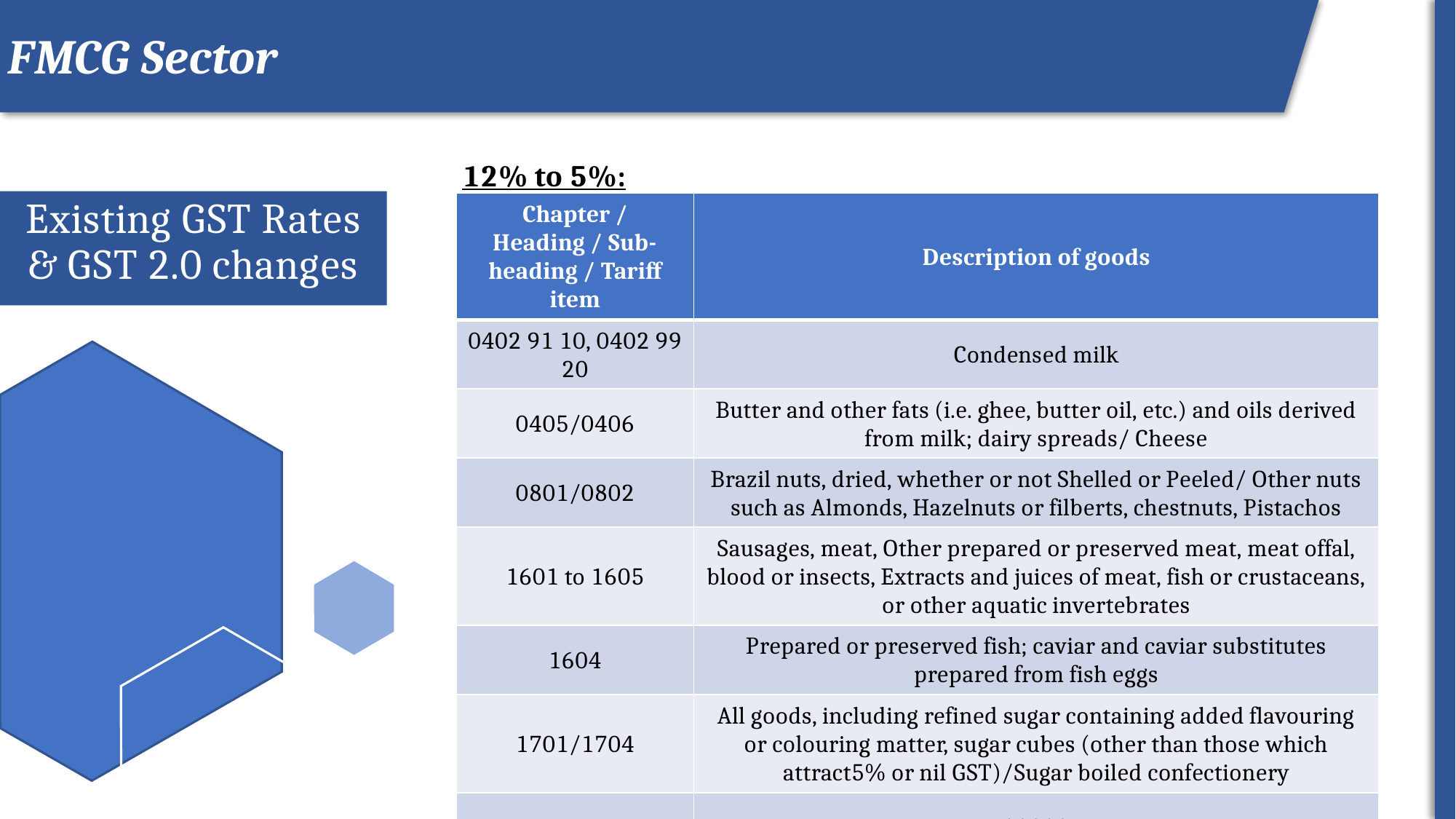

FMCG Sector
ROI
12% to 5%:
5% to Nil:
% to Nil:
# Existing GST Rates & GST 2.0 changes
| Chapter / Heading / Sub-heading / Tariff item | Description of goods |
| --- | --- |
| 0402 91 10, 0402 99 20 | Condensed milk |
| 0405/0406 | Butter and other fats (i.e. ghee, butter oil, etc.) and oils derived from milk; dairy spreads/ Cheese |
| 0801/0802 | Brazil nuts, dried, whether or not Shelled or Peeled/ Other nuts such as Almonds, Hazelnuts or filberts, chestnuts, Pistachos |
| 1601 to 1605 | Sausages, meat, Other prepared or preserved meat, meat offal, blood or insects, Extracts and juices of meat, fish or crustaceans, or other aquatic invertebrates |
| 1604 | Prepared or preserved fish; caviar and caviar substitutes prepared from fish eggs |
| 1701/1704 | All goods, including refined sugar containing added flavouring or colouring matter, sugar cubes (other than those which attract5% or nil GST)/Sugar boiled confectionery |
|  | +++++ |
15